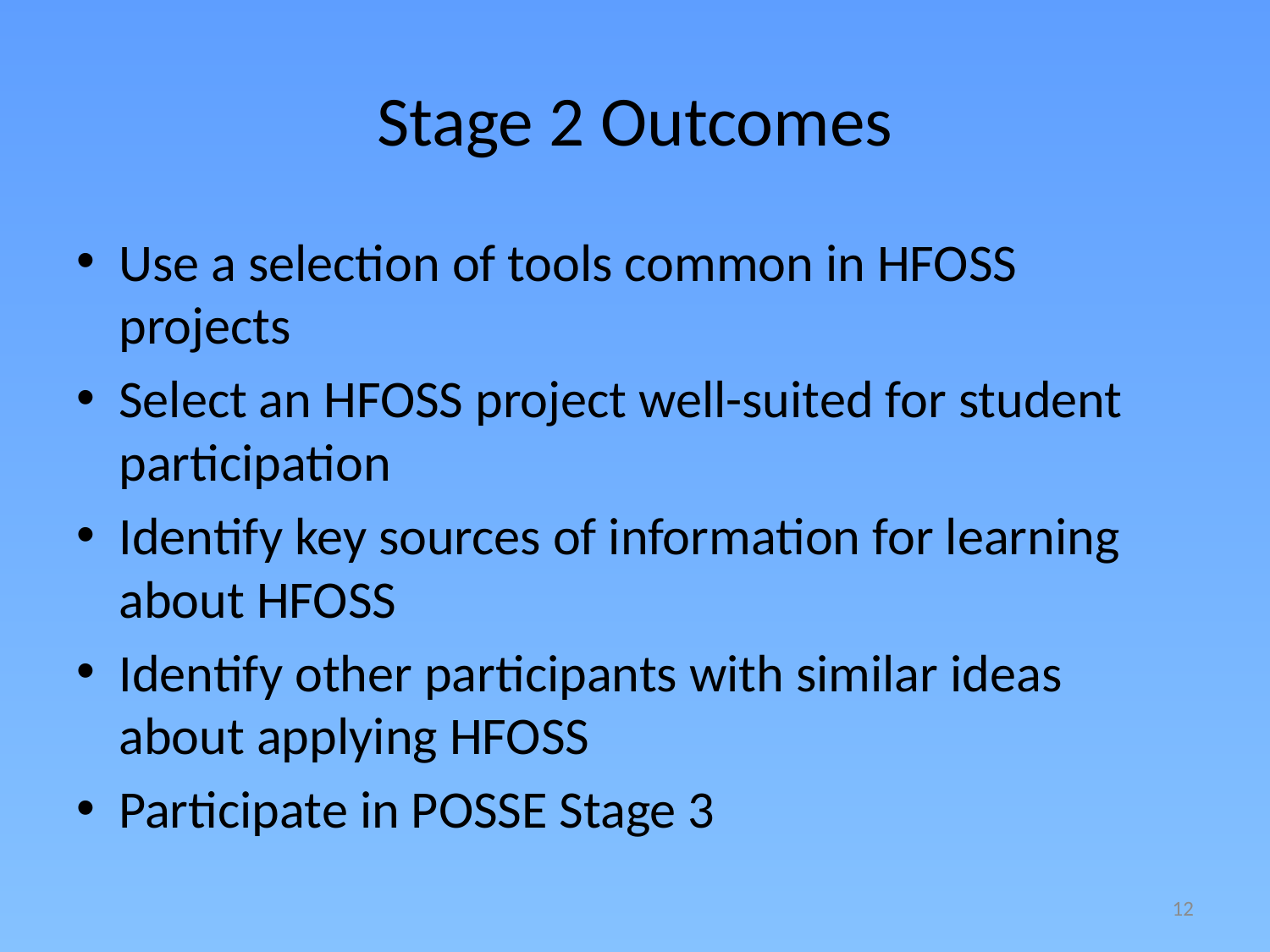

# Stage 2 Outcomes
Use a selection of tools common in HFOSS projects
Select an HFOSS project well-suited for student participation
Identify key sources of information for learning about HFOSS
Identify other participants with similar ideas about applying HFOSS
Participate in POSSE Stage 3

12